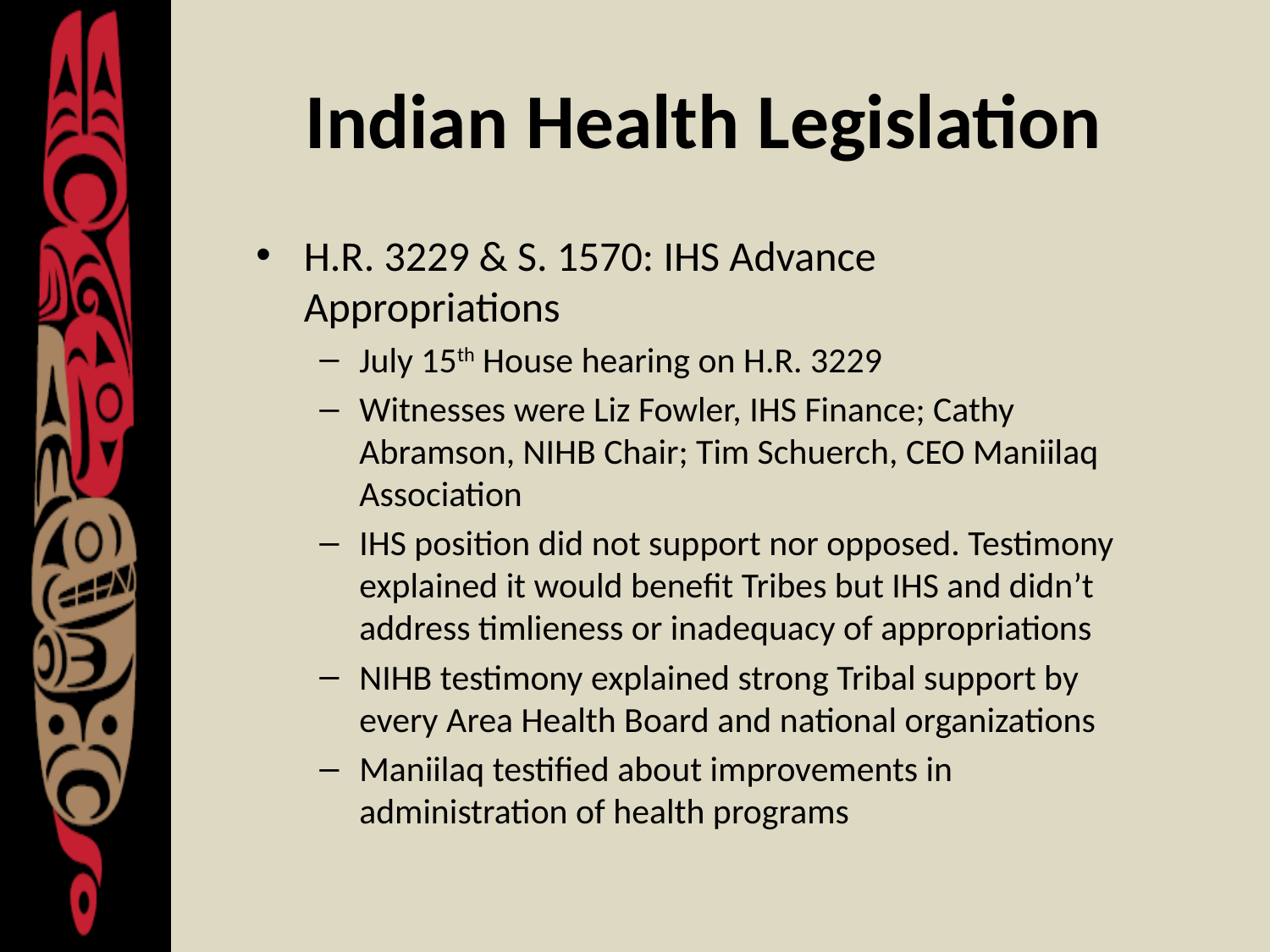

# Indian Health Legislation
H.R. 3229 & S. 1570: IHS Advance Appropriations
July 15th House hearing on H.R. 3229
Witnesses were Liz Fowler, IHS Finance; Cathy Abramson, NIHB Chair; Tim Schuerch, CEO Maniilaq Association
IHS position did not support nor opposed. Testimony explained it would benefit Tribes but IHS and didn’t address timlieness or inadequacy of appropriations
NIHB testimony explained strong Tribal support by every Area Health Board and national organizations
Maniilaq testified about improvements in administration of health programs